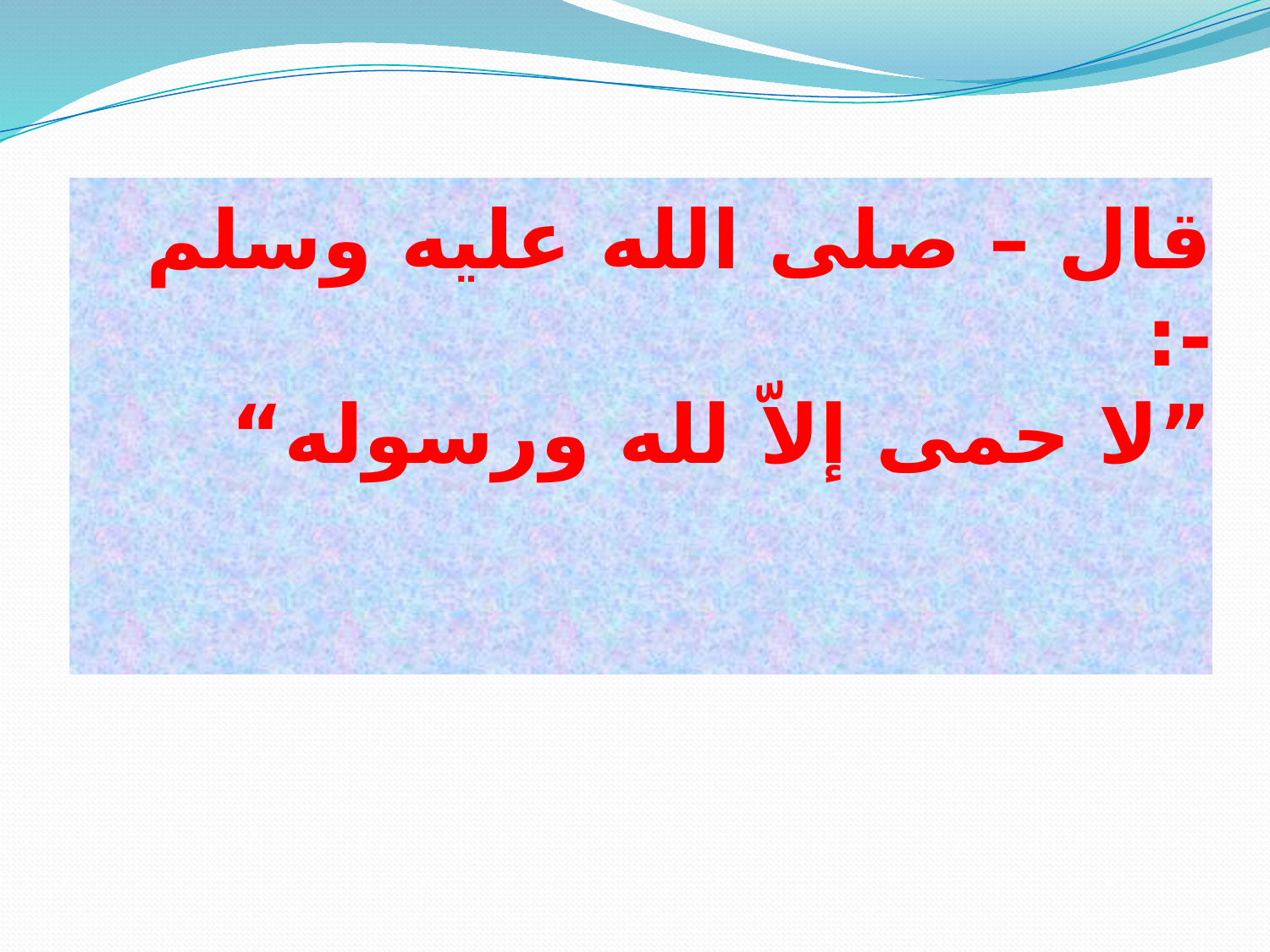

# قال – صلى الله عليه وسلم -: ”لا حمى إلاّ لله ورسوله“